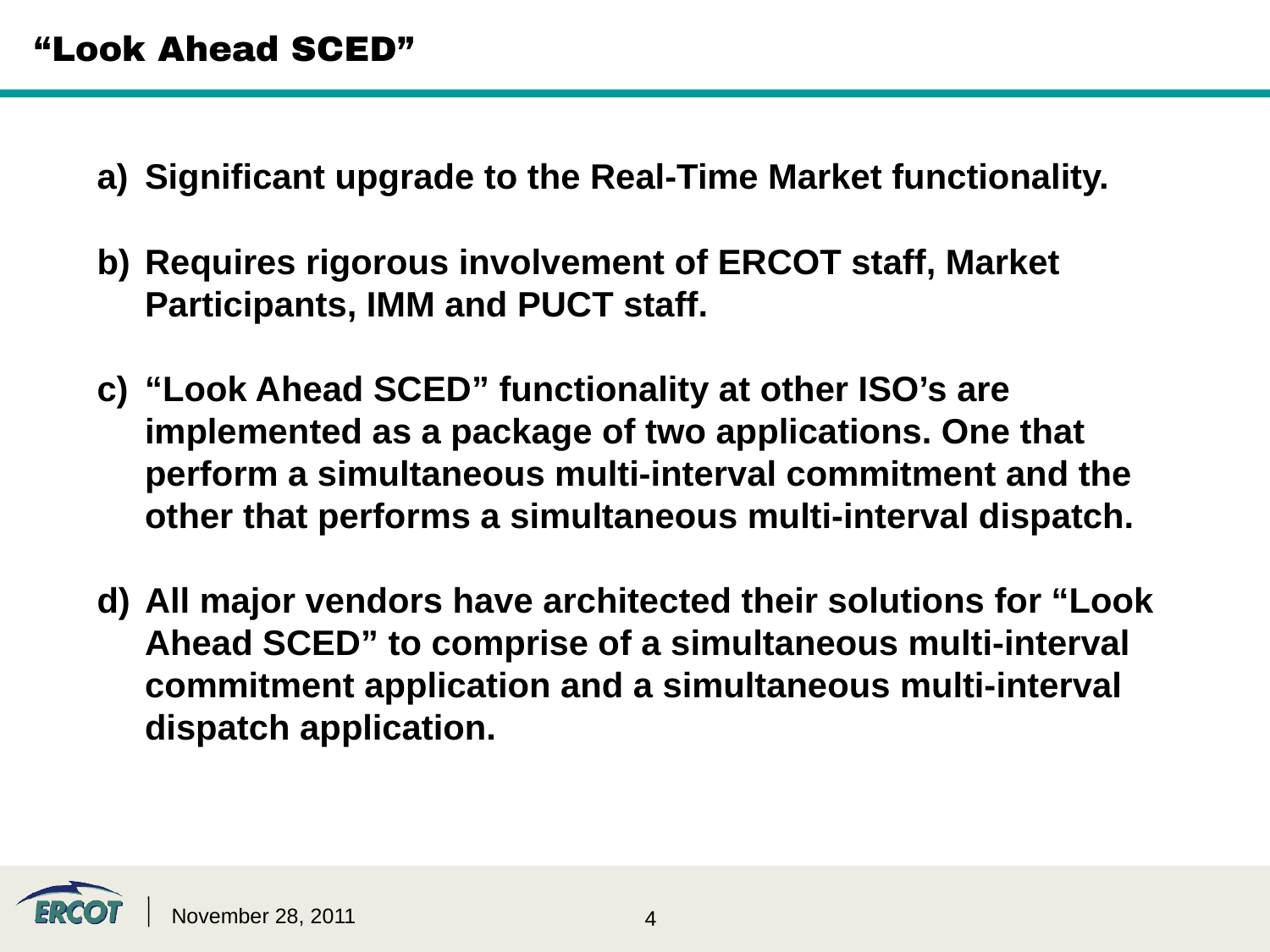

# “Look Ahead SCED”

Significant upgrade to the Real-Time Market functionality.

Requires rigorous involvement of ERCOT staff, Market Participants, IMM and PUCT staff.

“Look Ahead SCED” functionality at other ISO’s are implemented as a package of two applications. One that perform a simultaneous multi-interval commitment and the other that performs a simultaneous multi-interval dispatch.

All major vendors have architected their solutions for “Look Ahead SCED” to comprise of a simultaneous multi-interval commitment application and a simultaneous multi-interval dispatch application.

November 28, 2011